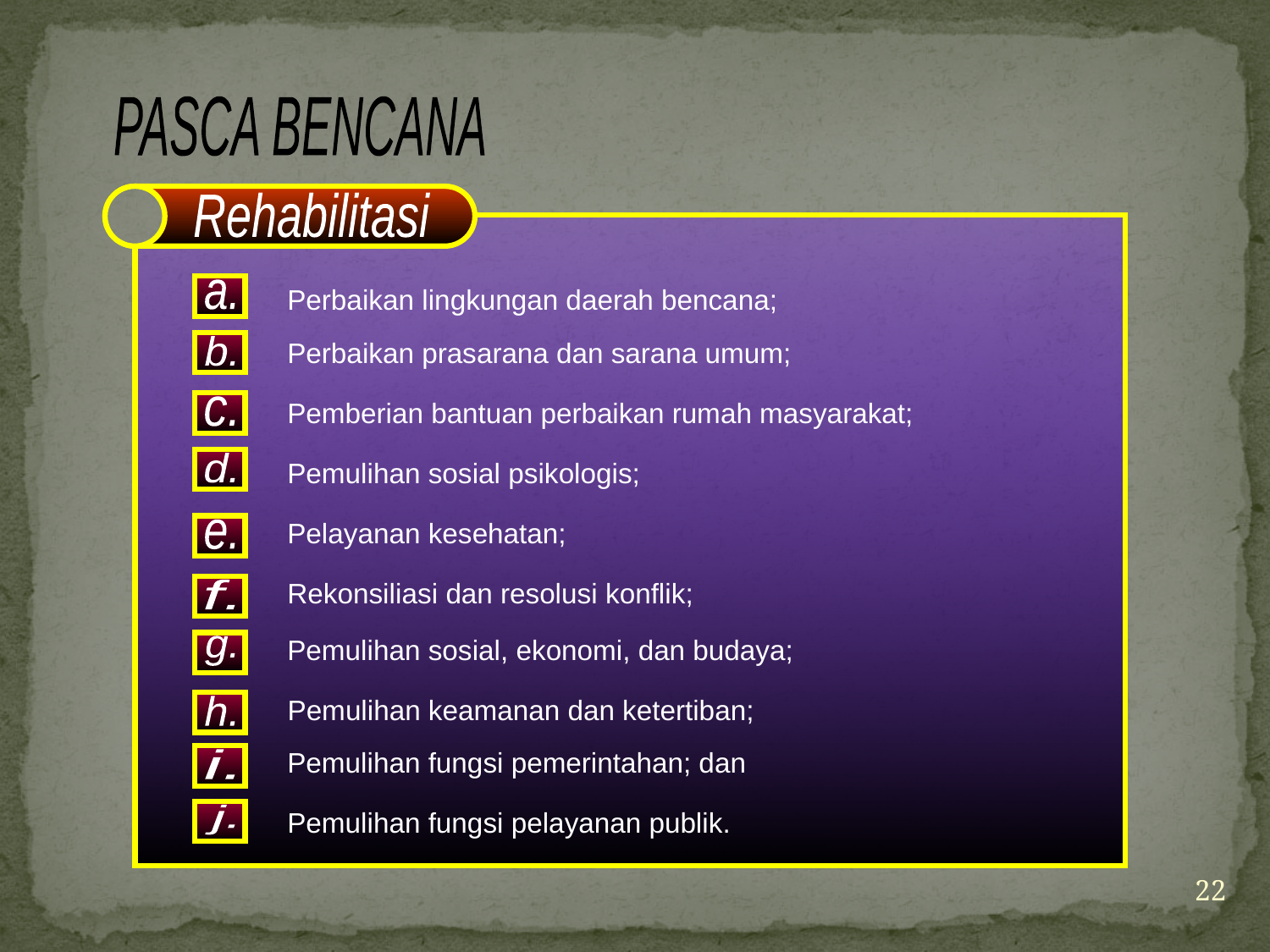

PASCA BENCANA

Rehabilitasi

Perbaikan lingkungan daerah bencana;

a.
Perbaikan prasarana dan sarana umum;

b.
Pemberian bantuan perbaikan rumah masyarakat;

c.
Pemulihan sosial psikologis;

d.
Pelayanan kesehatan;

e.
Rekonsiliasi dan resolusi konflik;

f.
Pemulihan sosial, ekonomi, dan budaya;

g.
Pemulihan keamanan dan ketertiban;

h.
Pemulihan fungsi pemerintahan; dan

i.
Pemulihan fungsi pelayanan publik.

j.
22